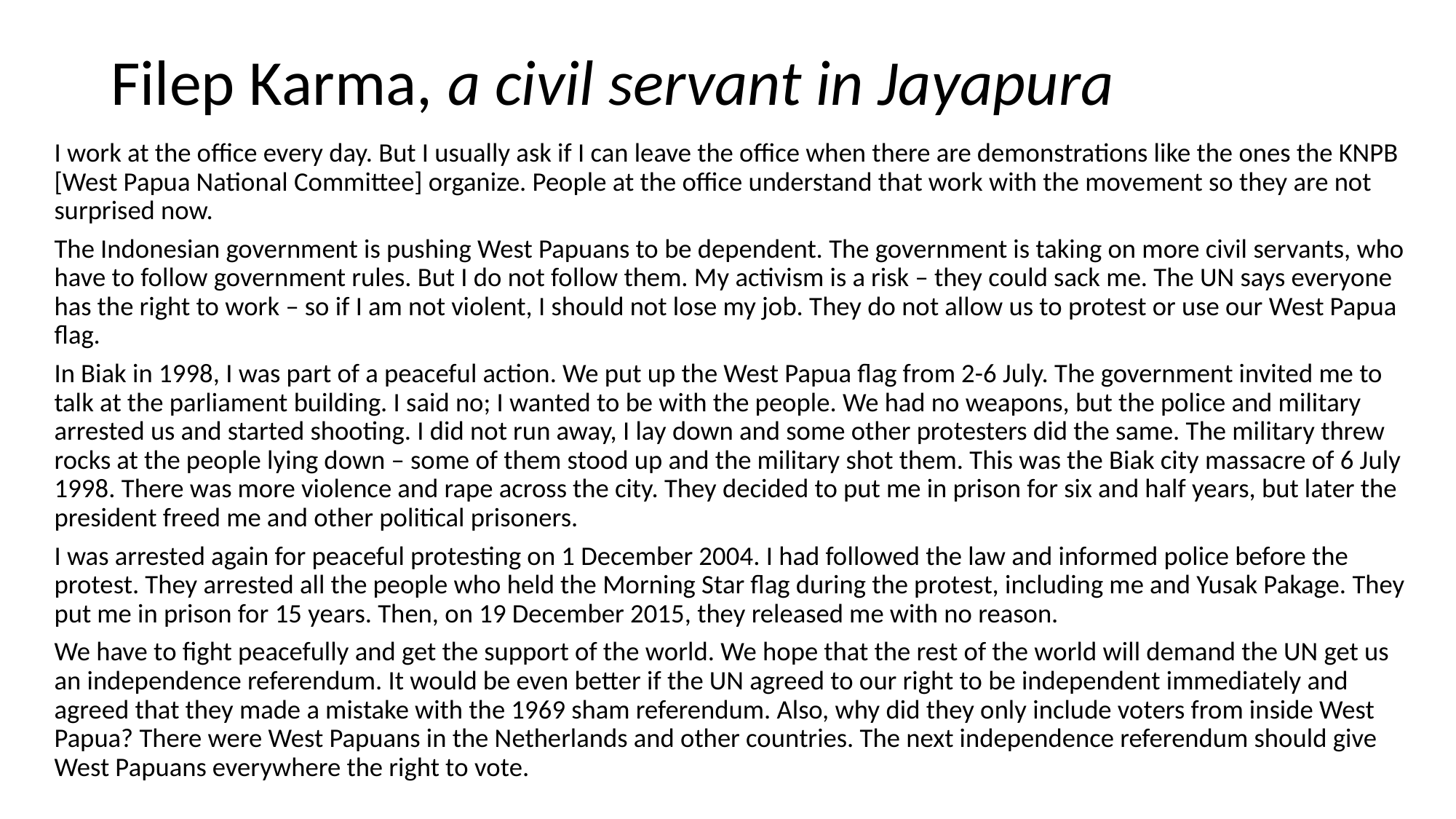

# Filep Karma, a civil servant in Jayapura
I work at the office every day. But I usually ask if I can leave the office when there are demonstrations like the ones the KNPB [West Papua National Committee] organize. People at the office understand that work with the movement so they are not surprised now.
The Indonesian government is pushing West Papuans to be dependent. The government is taking on more civil servants, who have to follow government rules. But I do not follow them. My activism is a risk – they could sack me. The UN says everyone has the right to work – so if I am not violent, I should not lose my job. They do not allow us to protest or use our West Papua flag.
In Biak in 1998, I was part of a peaceful action. We put up the West Papua flag from 2-6 July. The government invited me to talk at the parliament building. I said no; I wanted to be with the people. We had no weapons, but the police and military arrested us and started shooting. I did not run away, I lay down and some other protesters did the same. The military threw rocks at the people lying down – some of them stood up and the military shot them. This was the Biak city massacre of 6 July 1998. There was more violence and rape across the city. They decided to put me in prison for six and half years, but later the president freed me and other political prisoners.
I was arrested again for peaceful protesting on 1 December 2004. I had followed the law and informed police before the protest. They arrested all the people who held the Morning Star flag during the protest, including me and Yusak Pakage. They put me in prison for 15 years. Then, on 19 December 2015, they released me with no reason.
We have to fight peacefully and get the support of the world. We hope that the rest of the world will demand the UN get us an independence referendum. It would be even better if the UN agreed to our right to be independent immediately and agreed that they made a mistake with the 1969 sham referendum. Also, why did they only include voters from inside West Papua? There were West Papuans in the Netherlands and other countries. The next independence referendum should give West Papuans everywhere the right to vote.